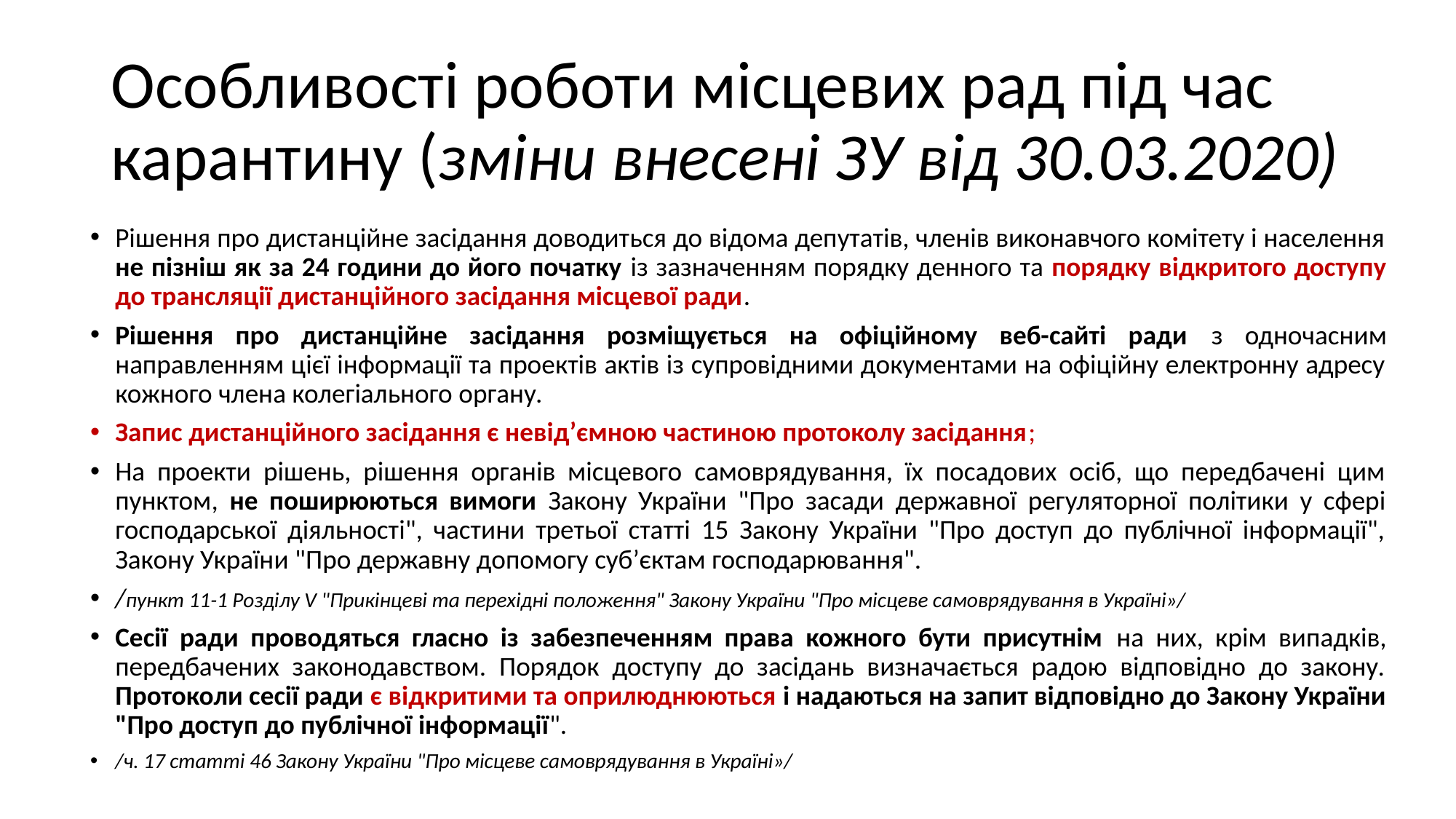

# Особливості роботи місцевих рад під час карантину (зміни внесені ЗУ від 30.03.2020)
Рішення про дистанційне засідання доводиться до відома депутатів, членів виконавчого комітету і населення не пізніш як за 24 години до його початку із зазначенням порядку денного та порядку відкритого доступу до трансляції дистанційного засідання місцевої ради.
Рішення про дистанційне засідання розміщується на офіційному веб-сайті ради з одночасним направленням цієї інформації та проектів актів із супровідними документами на офіційну електронну адресу кожного члена колегіального органу.
Запис дистанційного засідання є невід’ємною частиною протоколу засідання;
На проекти рішень, рішення органів місцевого самоврядування, їх посадових осіб, що передбачені цим пунктом, не поширюються вимоги Закону України "Про засади державної регуляторної політики у сфері господарської діяльності", частини третьої статті 15 Закону України "Про доступ до публічної інформації", Закону України "Про державну допомогу суб’єктам господарювання".
/пункт 11-1 Розділу V "Прикінцеві та перехідні положення" Закону України "Про місцеве самоврядування в Україні»/
Сесії ради проводяться гласно із забезпеченням права кожного бути присутнім на них, крім випадків, передбачених законодавством. Порядок доступу до засідань визначається радою відповідно до закону. Протоколи сесії ради є відкритими та оприлюднюються і надаються на запит відповідно до Закону України "Про доступ до публічної інформації".
/ч. 17 статті 46 Закону України "Про місцеве самоврядування в Україні»/